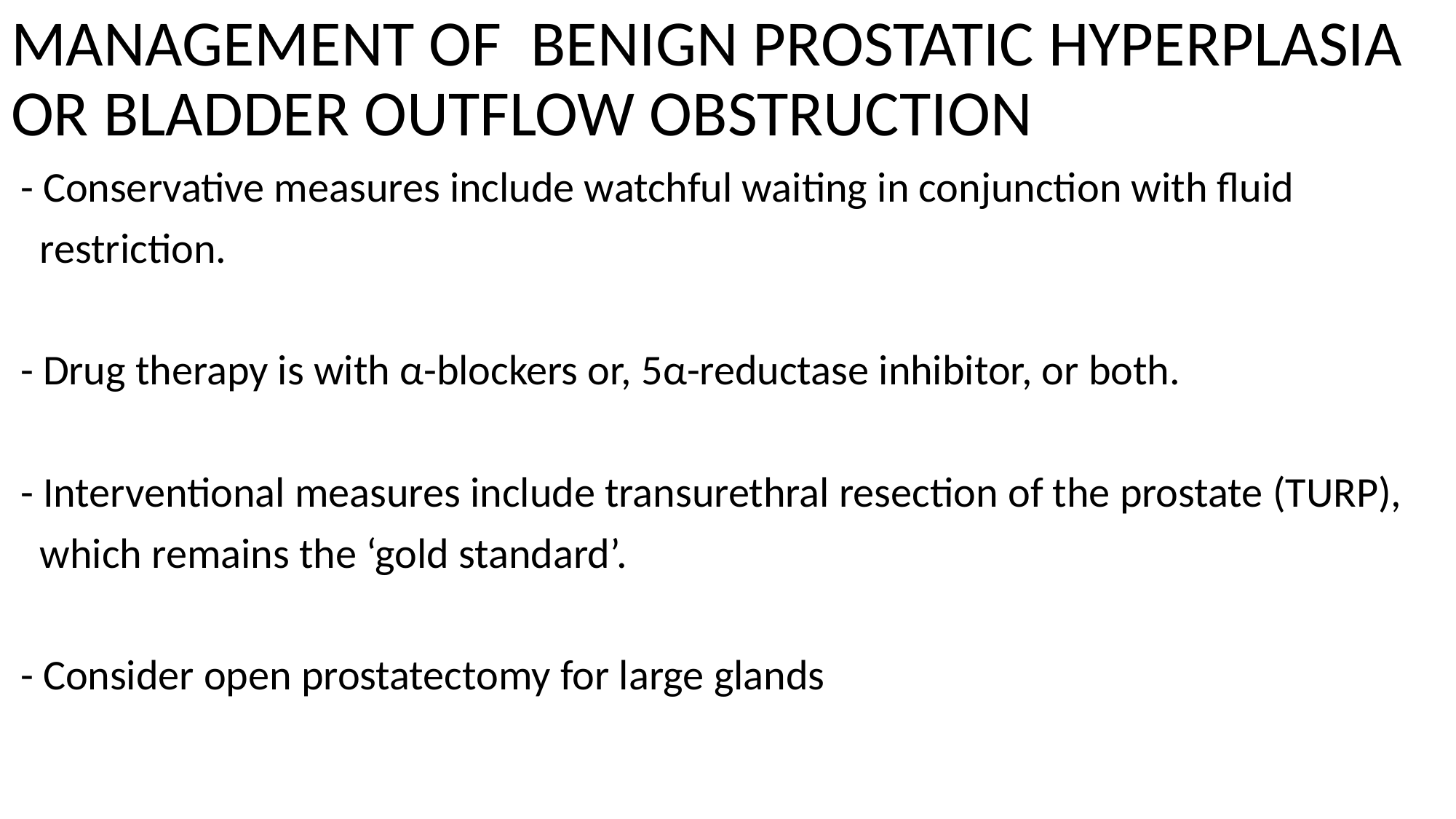

# MANAGEMENT OF  BENIGN PROSTATIC HYPERPLASIA OR BLADDER OUTFLOW OBSTRUCTION
 - Conservative measures include watchful waiting in conjunction with fluid
   restriction.

 - Drug therapy is with α-blockers or, 5α-reductase inhibitor, or both.

 - Interventional measures include transurethral resection of the prostate (TURP),
   which remains the ‘gold standard’.

 - Consider open prostatectomy for large glands